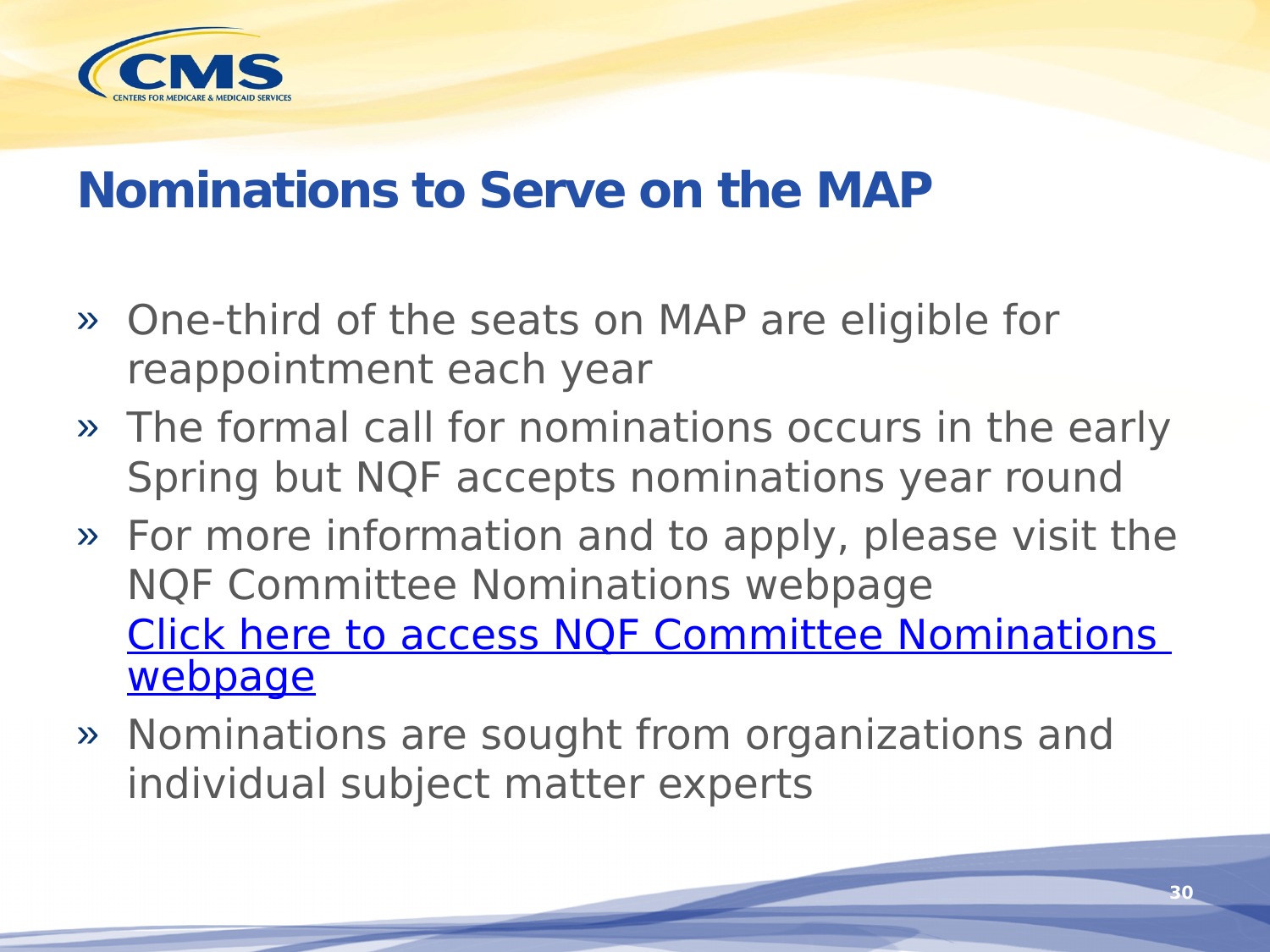

# Nominations to Serve on the MAP
One-third of the seats on MAP are eligible for reappointment each year
The formal call for nominations occurs in the early Spring but NQF accepts nominations year round
For more information and to apply, please visit the NQF Committee Nominations webpage Click here to access NQF Committee Nominations webpage
Nominations are sought from organizations and individual subject matter experts

30